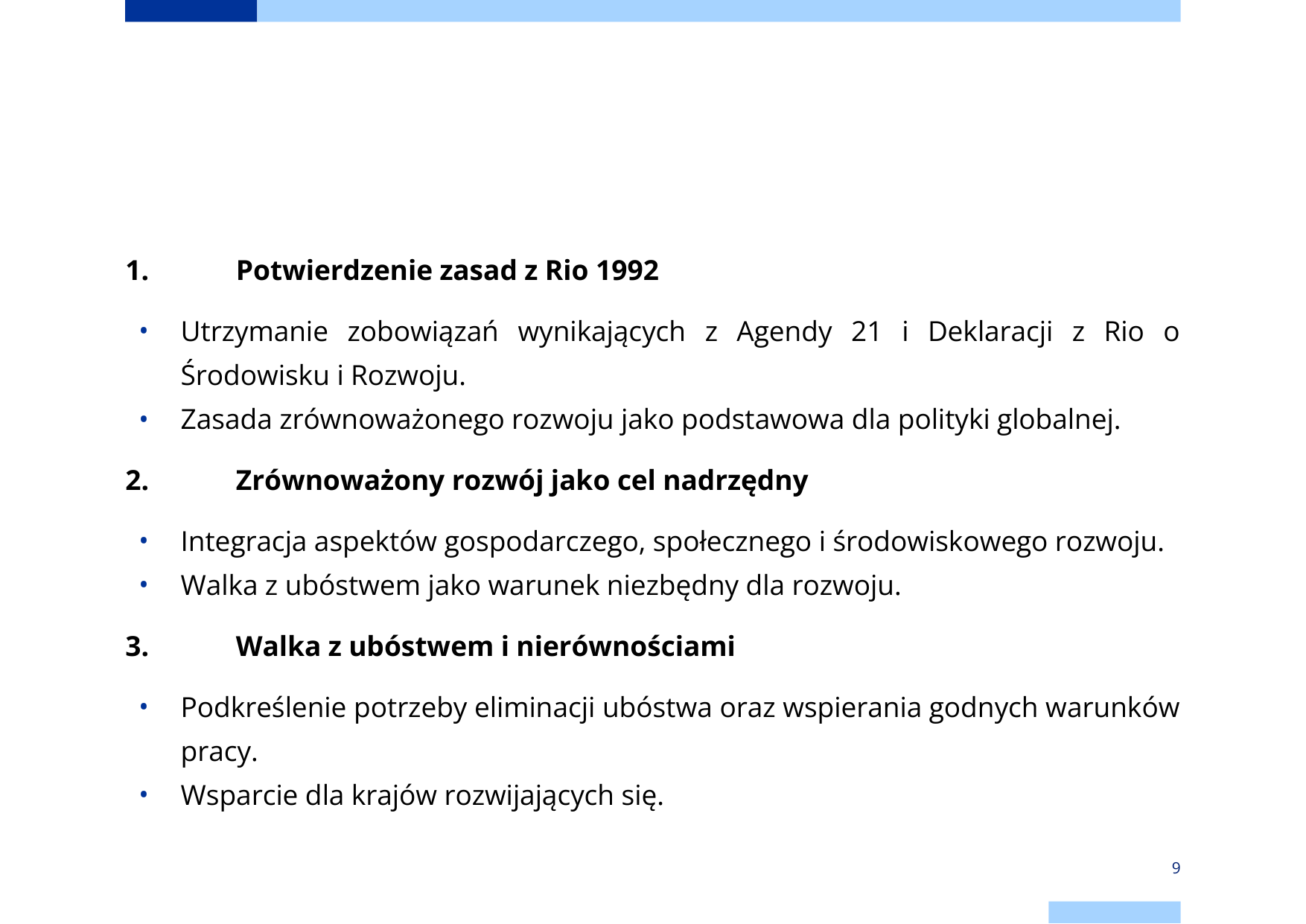

#
1.	Potwierdzenie zasad z Rio 1992
Utrzymanie zobowiązań wynikających z Agendy 21 i Deklaracji z Rio o Środowisku i Rozwoju.
Zasada zrównoważonego rozwoju jako podstawowa dla polityki globalnej.
2.	Zrównoważony rozwój jako cel nadrzędny
Integracja aspektów gospodarczego, społecznego i środowiskowego rozwoju.
Walka z ubóstwem jako warunek niezbędny dla rozwoju.
3.	Walka z ubóstwem i nierównościami
Podkreślenie potrzeby eliminacji ubóstwa oraz wspierania godnych warunków pracy.
Wsparcie dla krajów rozwijających się.

9